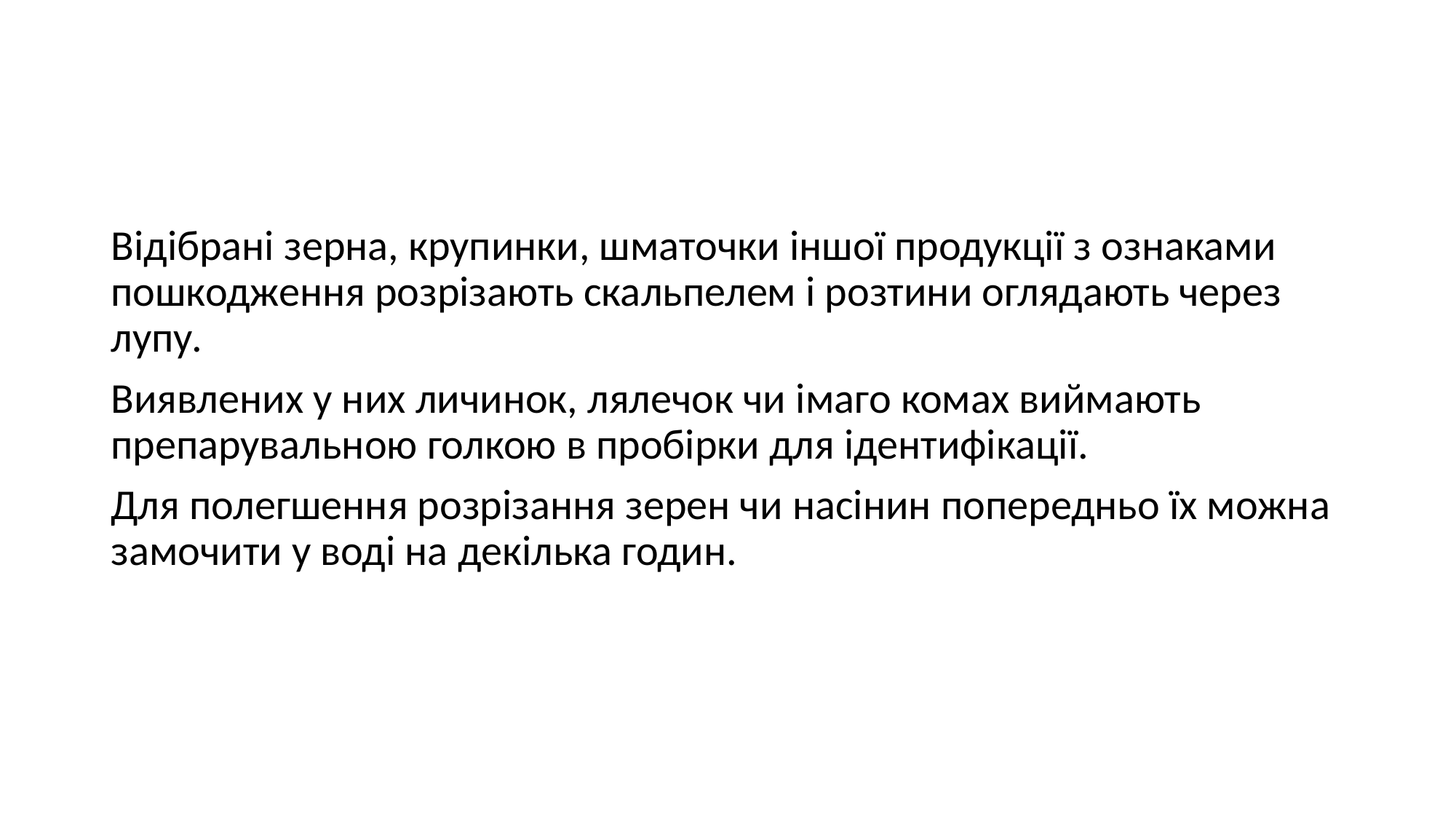

#
Відібрані зерна, крупинки, шматочки іншої продукції з ознаками пошкодження розрізають скальпелем і розтини оглядають через лупу.
Виявлених у них личинок, лялечок чи імаго комах виймають препарувальною голкою в пробірки для ідентифікації.
Для полегшення розрізання зерен чи насінин попередньо їх можна замочити у воді на декілька годин.